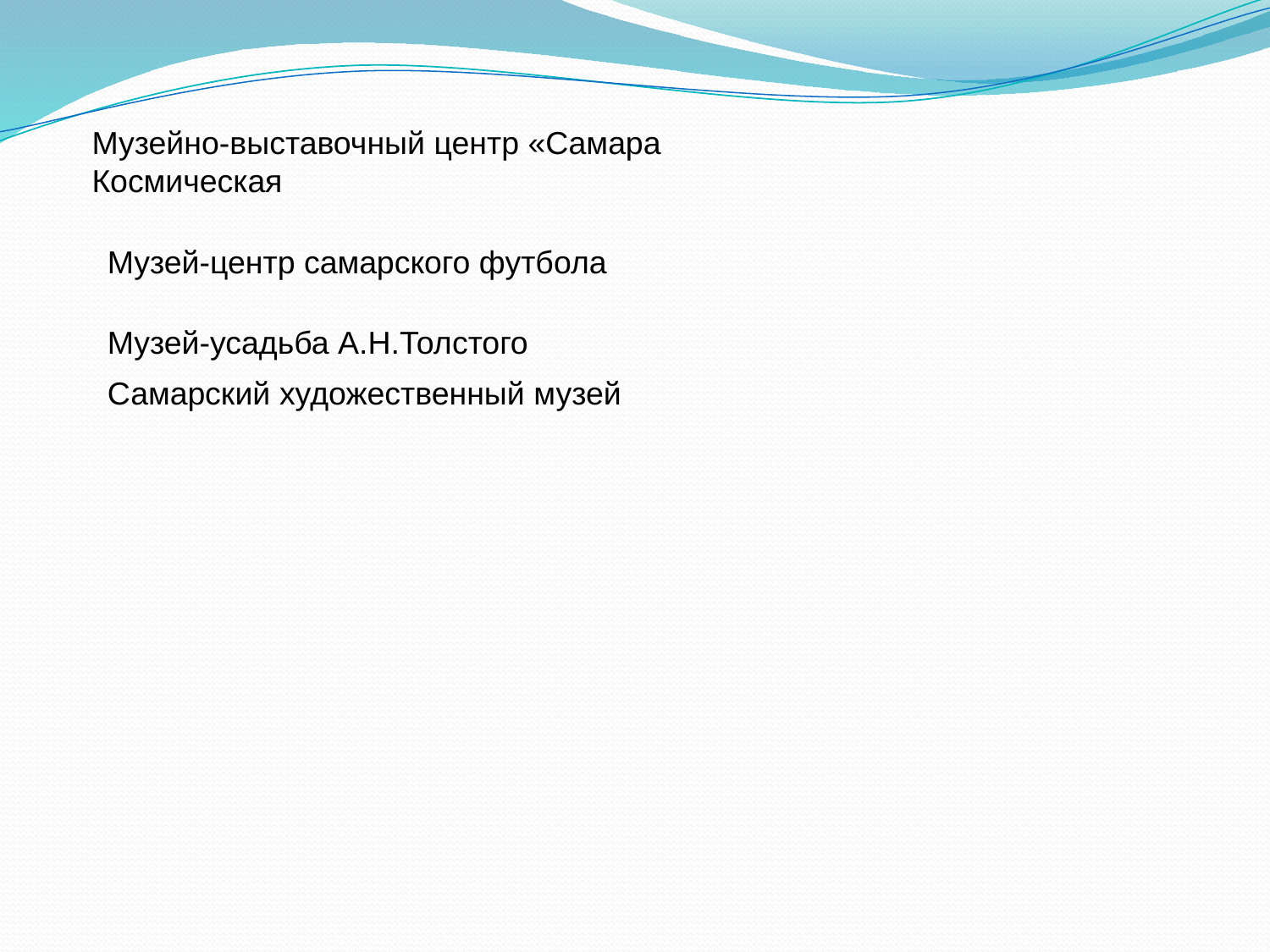

Музейно-выставочный центр «Самара Космическая
Музей-центр самарского футбола
Музей-усадьба А.Н.Толстого
Самарский художественный музей